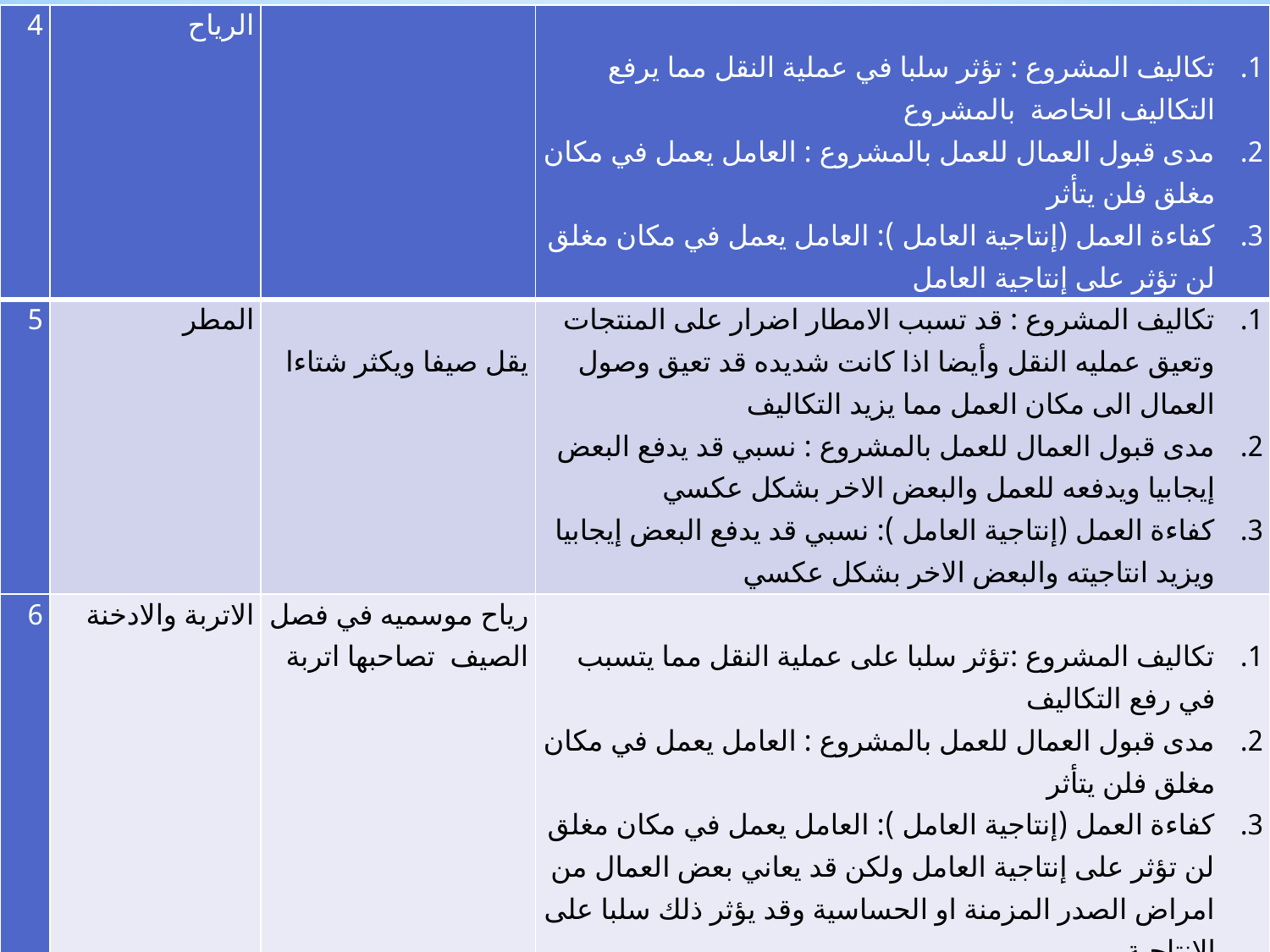

| 4 | الرياح |  | تكاليف المشروع : تؤثر سلبا في عملية النقل مما يرفع التكاليف الخاصة بالمشروع مدى قبول العمال للعمل بالمشروع : العامل يعمل في مكان مغلق فلن يتأثر   كفاءة العمل (إنتاجية العامل ): العامل يعمل في مكان مغلق لن تؤثر على إنتاجية العامل |
| --- | --- | --- | --- |
| 5 | المطر | يقل صيفا ويكثر شتاءا | تكاليف المشروع : قد تسبب الامطار اضرار على المنتجات وتعيق عمليه النقل وأيضا اذا كانت شديده قد تعيق وصول العمال الى مكان العمل مما يزيد التكاليف مدى قبول العمال للعمل بالمشروع : نسبي قد يدفع البعض إيجابيا ويدفعه للعمل والبعض الاخر بشكل عكسي كفاءة العمل (إنتاجية العامل ): نسبي قد يدفع البعض إيجابيا ويزيد انتاجيته والبعض الاخر بشكل عكسي |
| 6 | الاتربة والادخنة | رياح موسميه في فصل الصيف تصاحبها اتربة | تكاليف المشروع :تؤثر سلبا على عملية النقل مما يتسبب في رفع التكاليف مدى قبول العمال للعمل بالمشروع : العامل يعمل في مكان مغلق فلن يتأثر كفاءة العمل (إنتاجية العامل ): العامل يعمل في مكان مغلق لن تؤثر على إنتاجية العامل ولكن قد يعاني بعض العمال من امراض الصدر المزمنة او الحساسية وقد يؤثر ذلك سلبا على الإنتاجية |